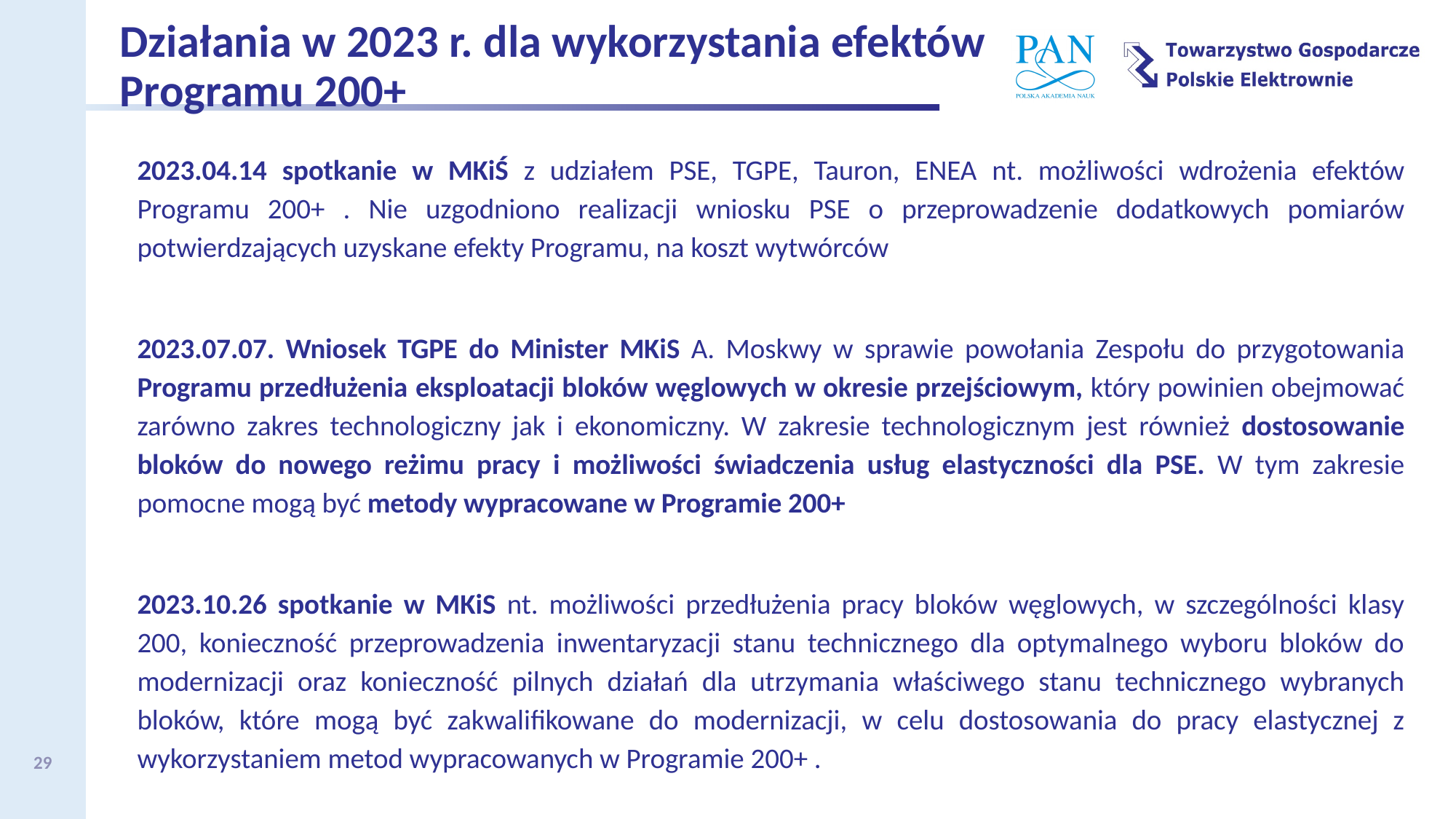

Działania w 2023 r. dla wykorzystania efektów Programu 200+
2023.04.14 spotkanie w MKiŚ z udziałem PSE, TGPE, Tauron, ENEA nt. możliwości wdrożenia efektów Programu 200+ . Nie uzgodniono realizacji wniosku PSE o przeprowadzenie dodatkowych pomiarów potwierdzających uzyskane efekty Programu, na koszt wytwórców

2023.07.07. Wniosek TGPE do Minister MKiS A. Moskwy w sprawie powołania Zespołu do przygotowania Programu przedłużenia eksploatacji bloków węglowych w okresie przejściowym, który powinien obejmować zarówno zakres technologiczny jak i ekonomiczny. W zakresie technologicznym jest również dostosowanie bloków do nowego reżimu pracy i możliwości świadczenia usług elastyczności dla PSE. W tym zakresie pomocne mogą być metody wypracowane w Programie 200+

2023.10.26 spotkanie w MKiS nt. możliwości przedłużenia pracy bloków węglowych, w szczególności klasy 200, konieczność przeprowadzenia inwentaryzacji stanu technicznego dla optymalnego wyboru bloków do modernizacji oraz konieczność pilnych działań dla utrzymania właściwego stanu technicznego wybranych bloków, które mogą być zakwalifikowane do modernizacji, w celu dostosowania do pracy elastycznej z wykorzystaniem metod wypracowanych w Programie 200+ .
29